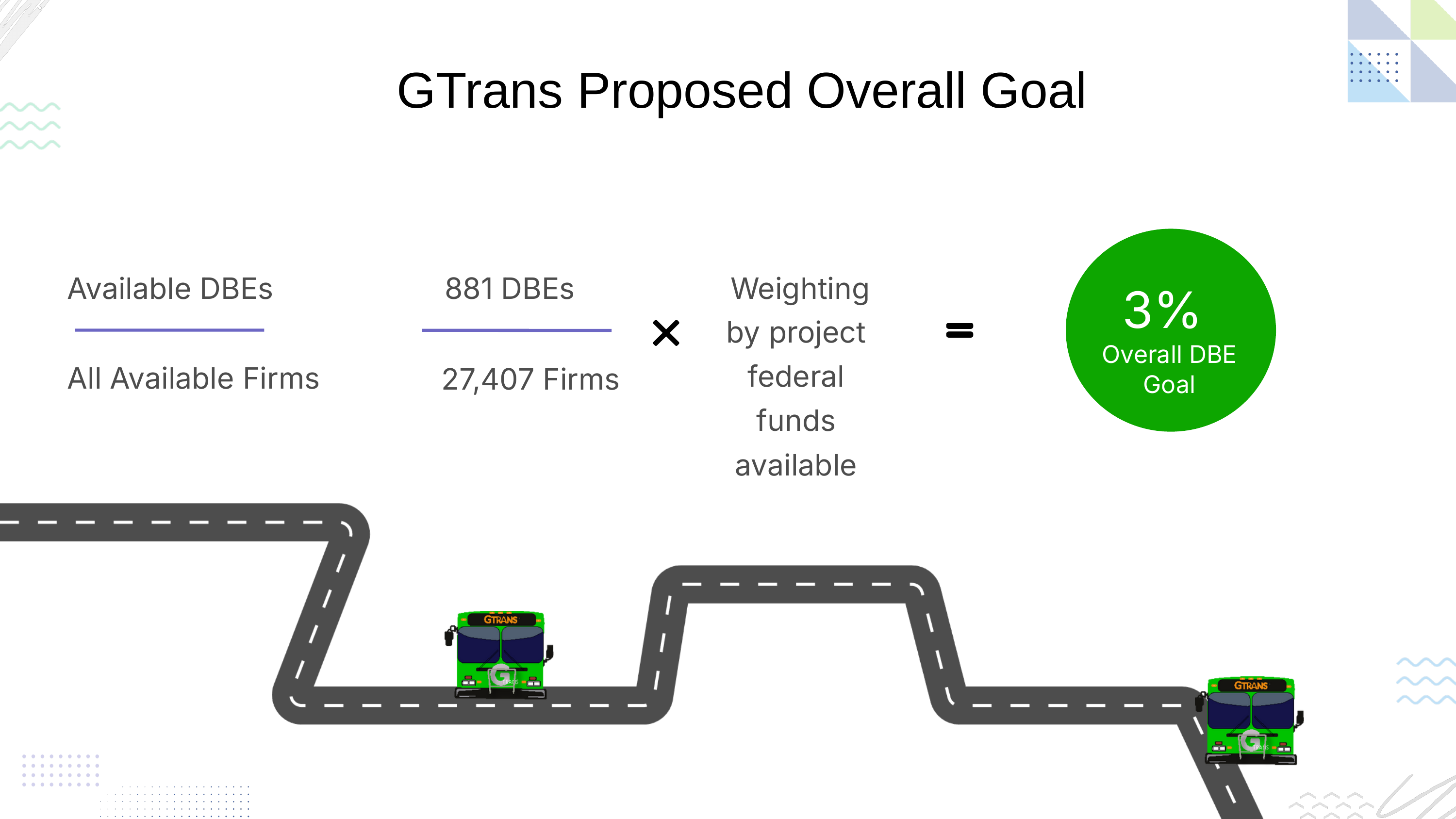

GTrans Proposed Overall Goal

 Weighting by project federal funds available
Available DBEs
881 DBEs
3%
Overall DBE Goal

All Available Firms
27,407 Firms